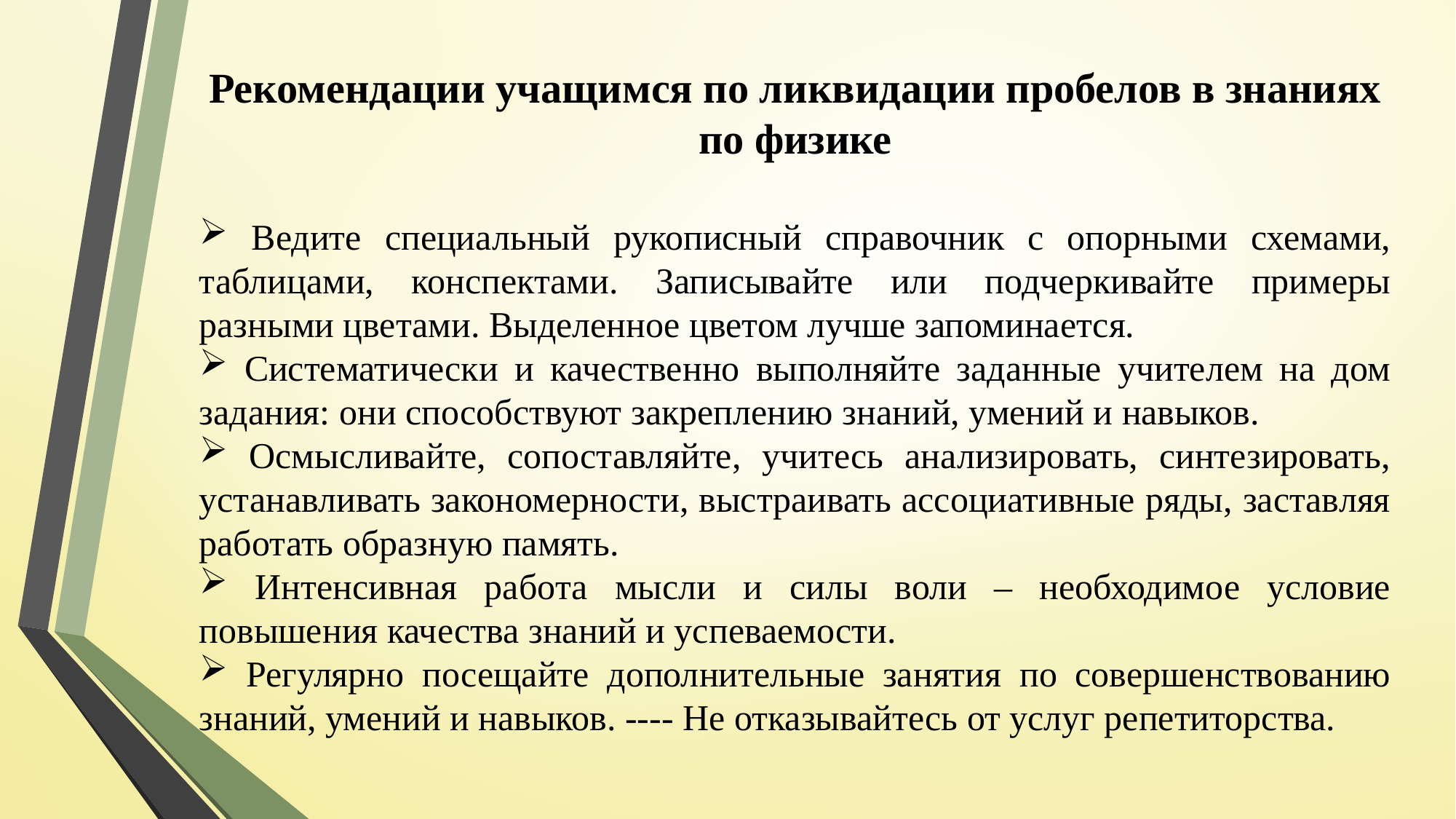

Рекомендации учащимся по ликвидации пробелов в знаниях по физике

 Ведите специальный рукописный справочник с опорными схемами, таблицами, конспектами. Записывайте или подчеркивайте примеры разными цветами. Выделенное цветом лучше запоминается.
 Систематически и качественно выполняйте заданные учителем на дом задания: они способствуют закреплению знаний, умений и навыков.
 Осмысливайте, сопоставляйте, учитесь анализировать, синтезировать, устанавливать закономерности, выстраивать ассоциативные ряды, заставляя работать образную память.
 Интенсивная работа мысли и силы воли – необходимое условие повышения качества знаний и успеваемости.
 Регулярно посещайте дополнительные занятия по совершенствованию знаний, умений и навыков. ---- Не отказывайтесь от услуг репетиторства.